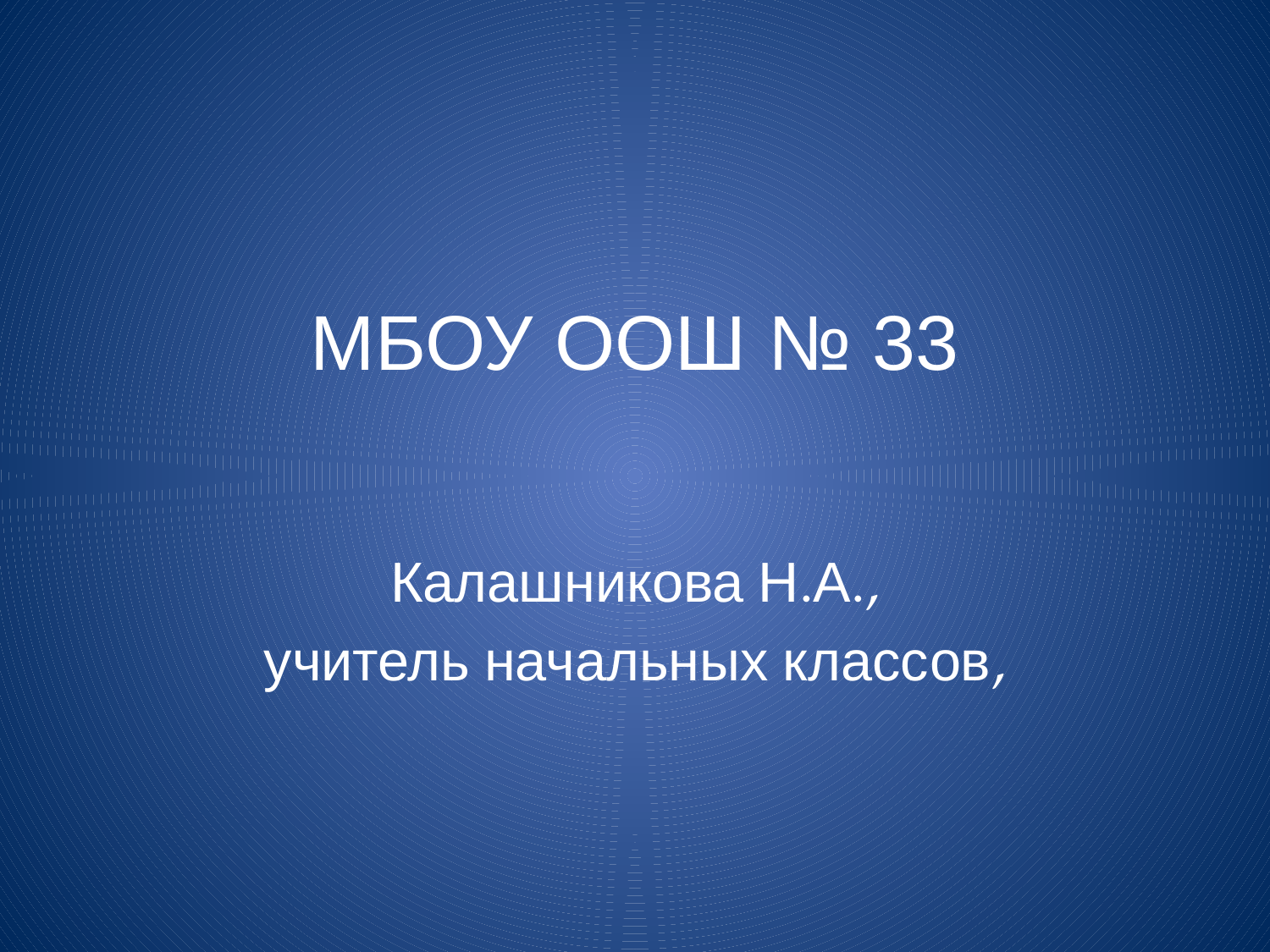

# МБОУ ООШ № 33
Калашникова Н.А.,
учитель начальных классов,